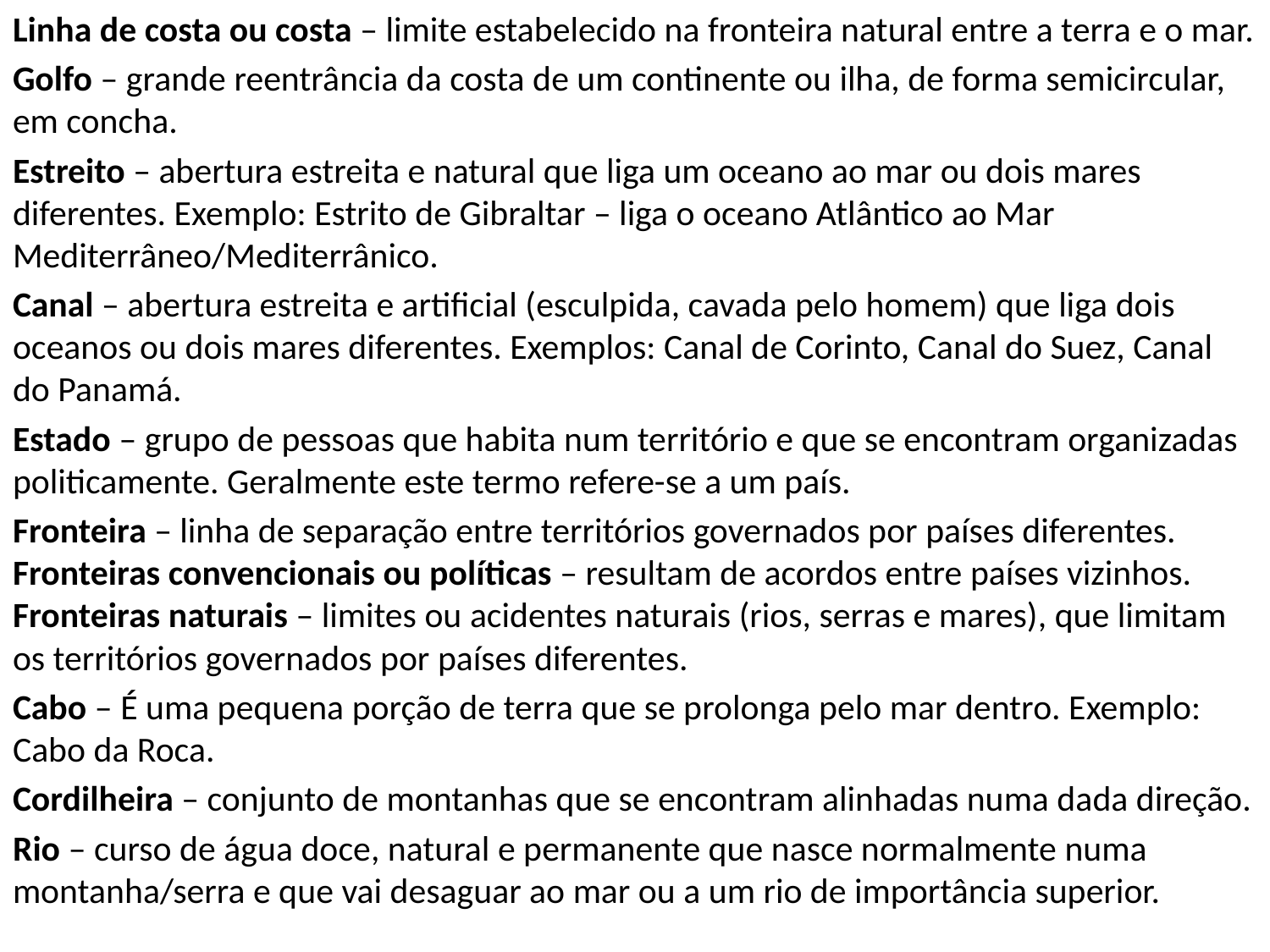

Linha de costa ou costa – limite estabelecido na fronteira natural entre a terra e o mar.
Golfo – grande reentrância da costa de um continente ou ilha, de forma semicircular, em concha.
Estreito – abertura estreita e natural que liga um oceano ao mar ou dois mares diferentes. Exemplo: Estrito de Gibraltar – liga o oceano Atlântico ao Mar Mediterrâneo/Mediterrânico.
Canal – abertura estreita e artificial (esculpida, cavada pelo homem) que liga dois oceanos ou dois mares diferentes. Exemplos: Canal de Corinto, Canal do Suez, Canal do Panamá.
Estado – grupo de pessoas que habita num território e que se encontram organizadas politicamente. Geralmente este termo refere-se a um país.
Fronteira – linha de separação entre territórios governados por países diferentes. Fronteiras convencionais ou políticas – resultam de acordos entre países vizinhos.  Fronteiras naturais – limites ou acidentes naturais (rios, serras e mares), que limitam os territórios governados por países diferentes.
Cabo – É uma pequena porção de terra que se prolonga pelo mar dentro. Exemplo: Cabo da Roca.
Cordilheira – conjunto de montanhas que se encontram alinhadas numa dada direção.
Rio – curso de água doce, natural e permanente que nasce normalmente numa montanha/serra e que vai desaguar ao mar ou a um rio de importância superior.